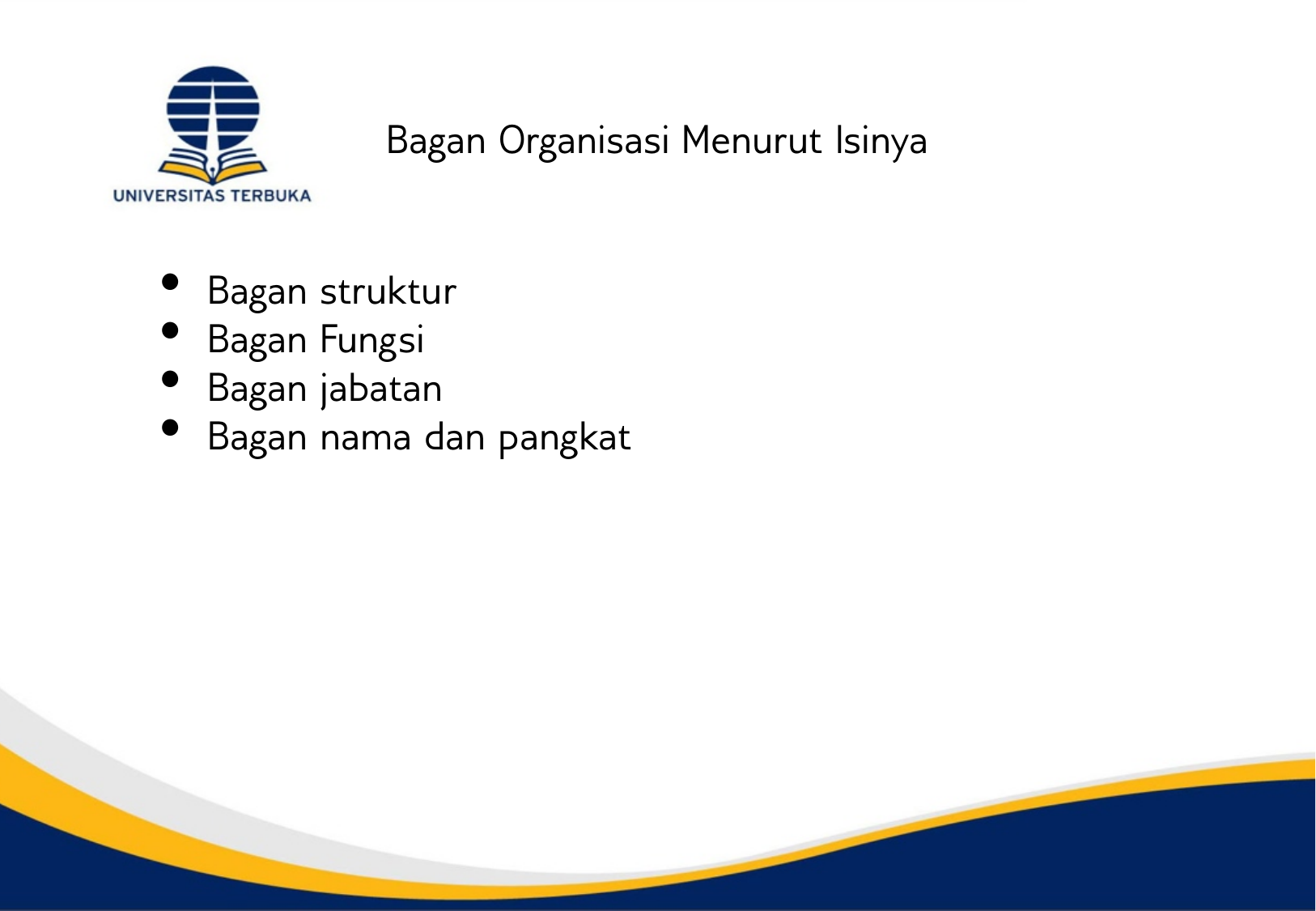

# Bagan Organisasi Menurut Isinya
Bagan struktur
Bagan Fungsi
Bagan jabatan
Bagan nama dan pangkat